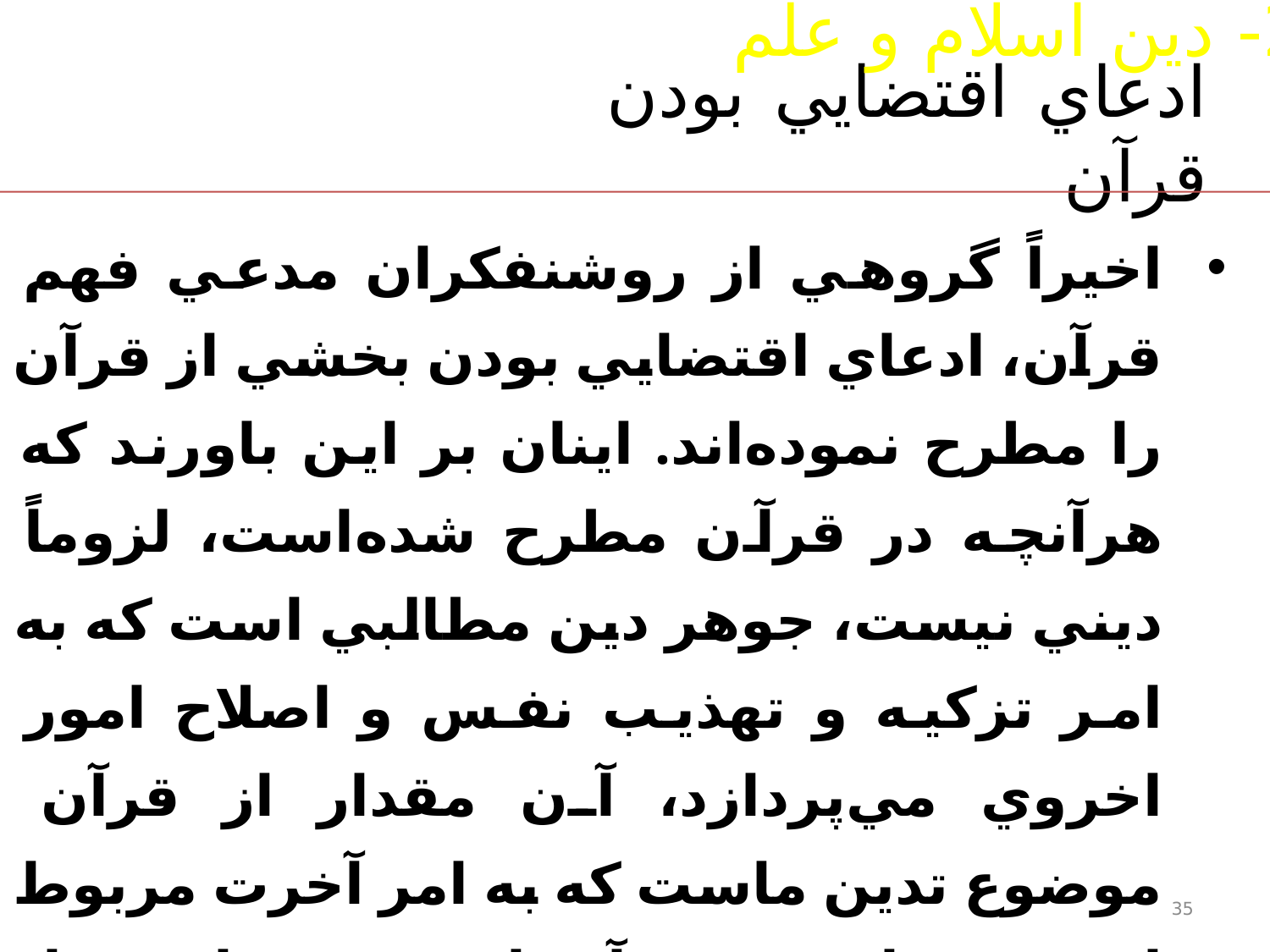

2- دین اسلام و علم
# ادعاي اقتضايي بودن قرآن

اخيراً گروهي از روشنفكران مدعي فهم قرآن، ادعاي اقتضايي بودن بخشي از قرآن را مطرح نموده‌اند. اينان بر اين باورند كه هرآنچه در قرآن مطرح شده‌است، لزوماً ديني نيست، جوهر دين مطالبي است كه به امر تزكيه و تهذيب نفس و اصلاح امور اخروي مي‌پردازد، آن مقدار از قرآن موضوع تدين ماست كه به امر آخرت مربوط است و مابقي ِ قرآن از حوزه ديانت ما، خارج است و هيچ ضرورتي در التزام به اين گونه مباحث قرآني نيست.
35